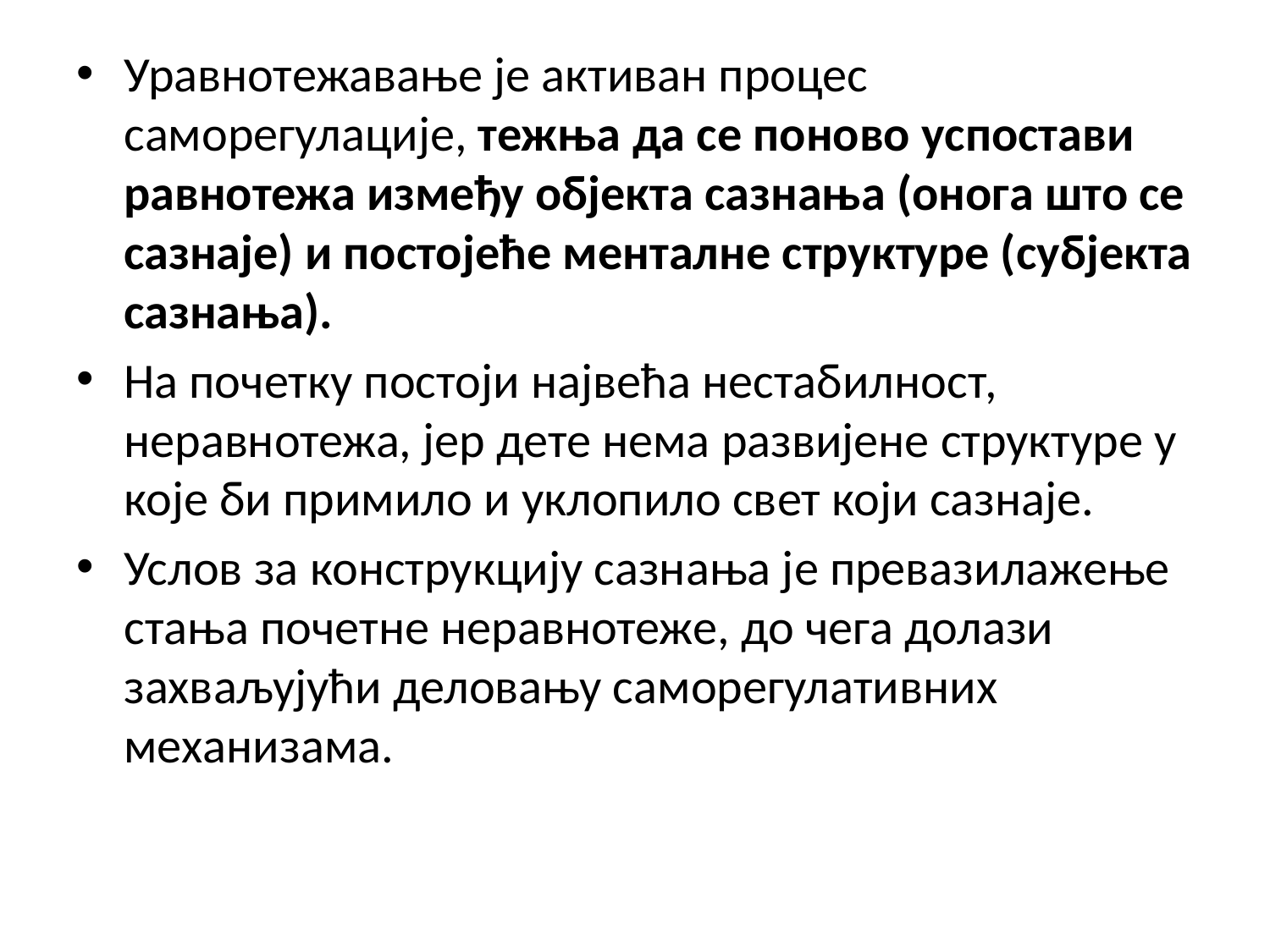

Уравнотежавање је активан процес саморегулације, тежња да се поново успостави равнотежа између објекта сазнања (онога што се сазнаје) и постојеће менталне структуре (субјекта сазнања).
На почетку постоји највећа нестабилност, неравнотежа, јер дете нема развијене структуре у које би примило и уклопило свет који сазнаје.
Услов за конструкцију сазнања је превазилажење стања почетне неравнотеже, до чега долази захваљујући деловању саморегулативних механизама.